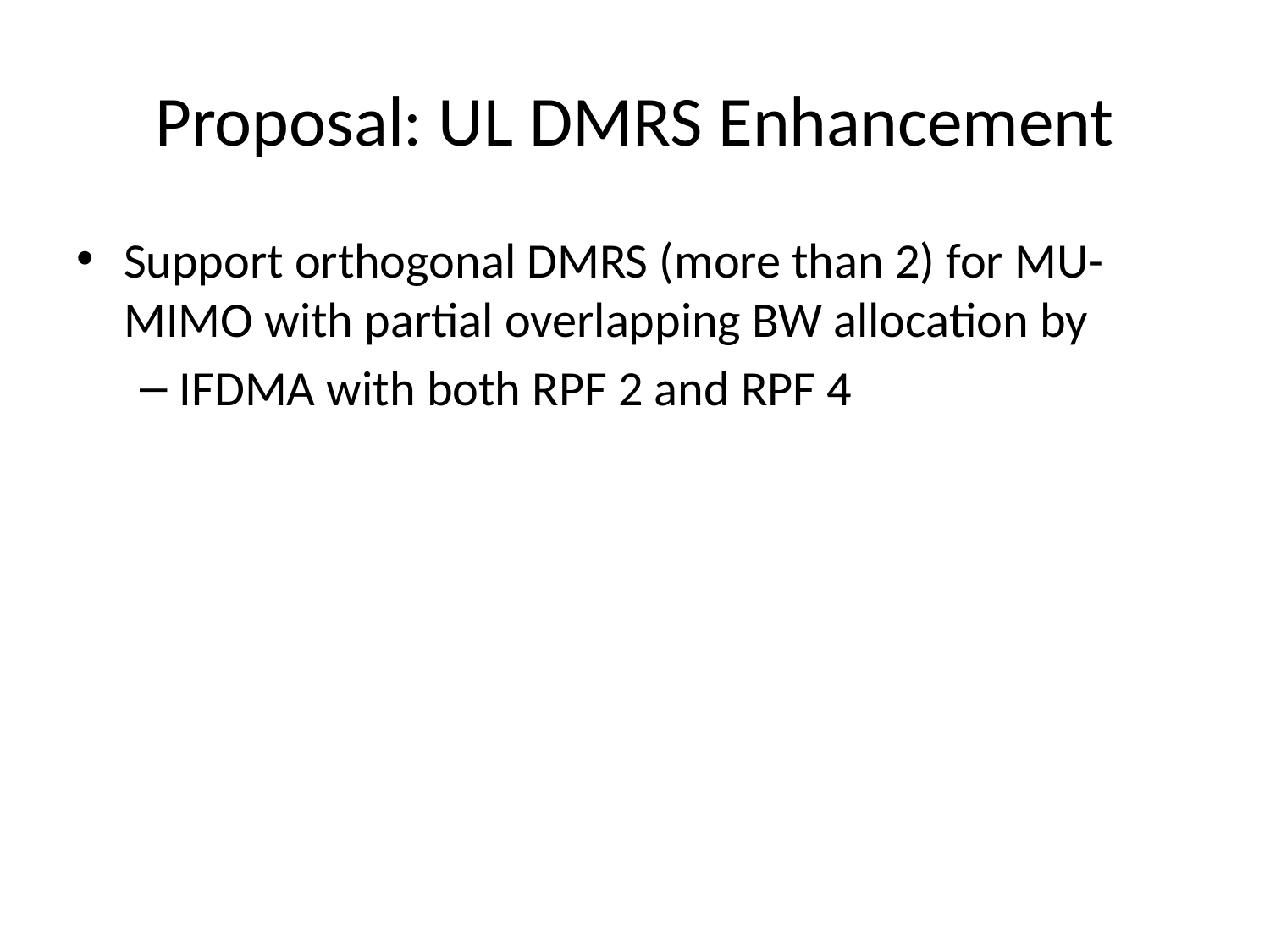

# Proposal: UL DMRS Enhancement
Support orthogonal DMRS (more than 2) for MU-MIMO with partial overlapping BW allocation by
IFDMA with both RPF 2 and RPF 4